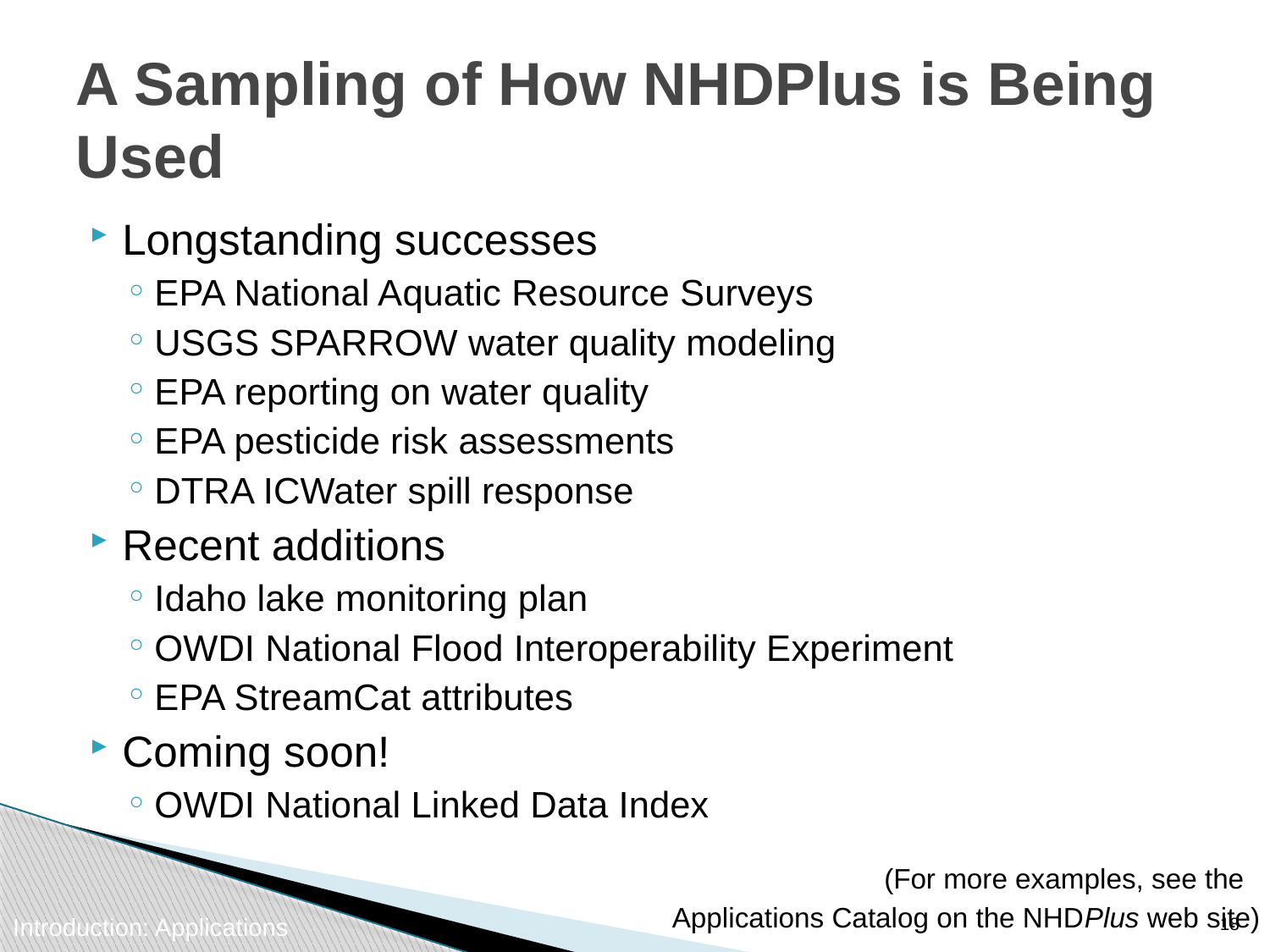

# A Sampling of How NHDPlus is Being Used

Longstanding successes
EPA National Aquatic Resource Surveys
USGS SPARROW water quality modeling
EPA reporting on water quality
EPA pesticide risk assessments
DTRA ICWater spill response
Recent additions
Idaho lake monitoring plan
OWDI National Flood Interoperability Experiment
EPA StreamCat attributes
Coming soon!
OWDI National Linked Data Index
(For more examples, see the
Applications Catalog on the NHDPlus web site)
18
Introduction: Applications